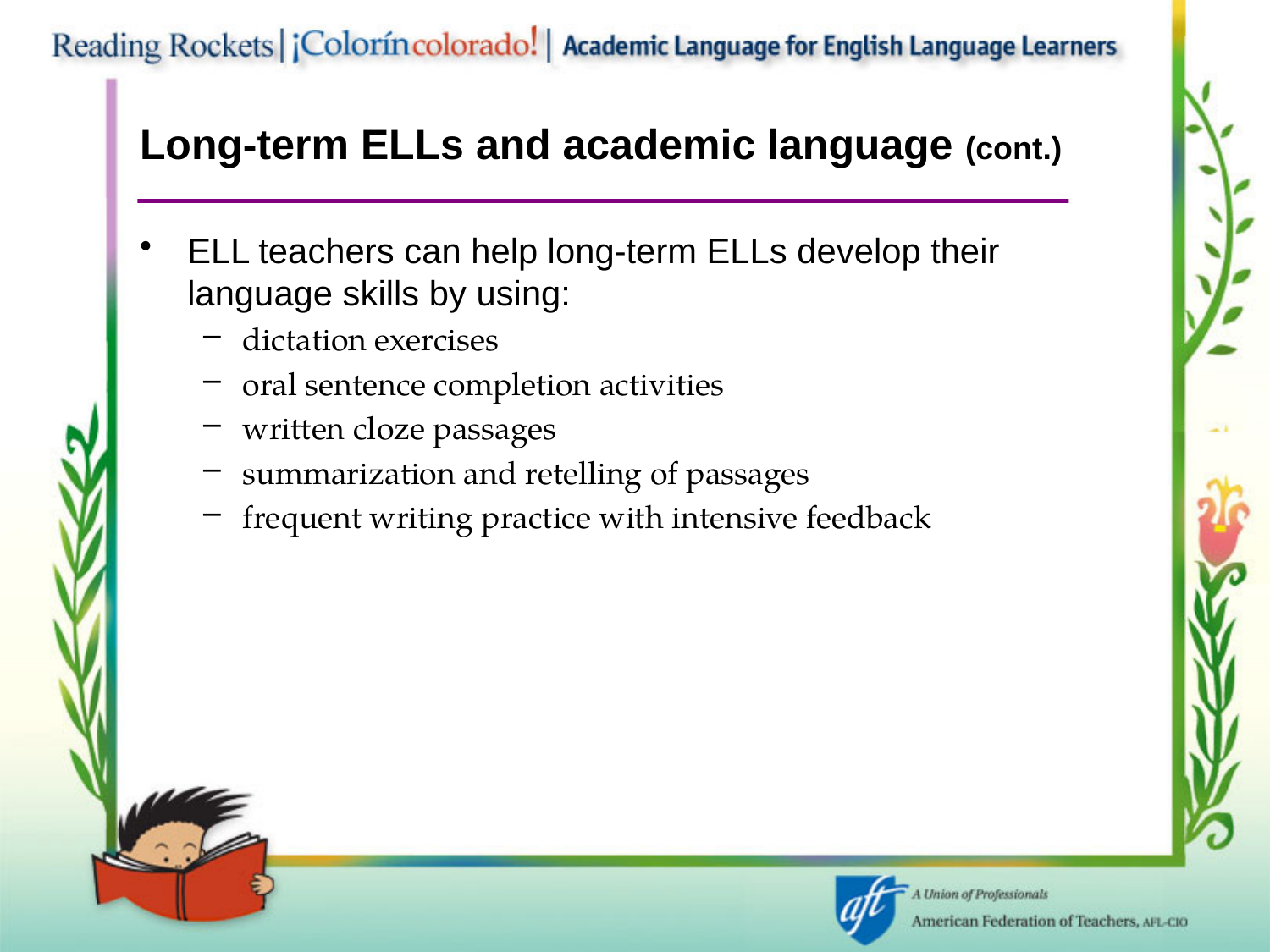

# Long-term ELLs and academic language (cont.)
ELL teachers can help long-term ELLs develop their language skills by using:
dictation exercises
oral sentence completion activities
written cloze passages
summarization and retelling of passages
frequent writing practice with intensive feedback